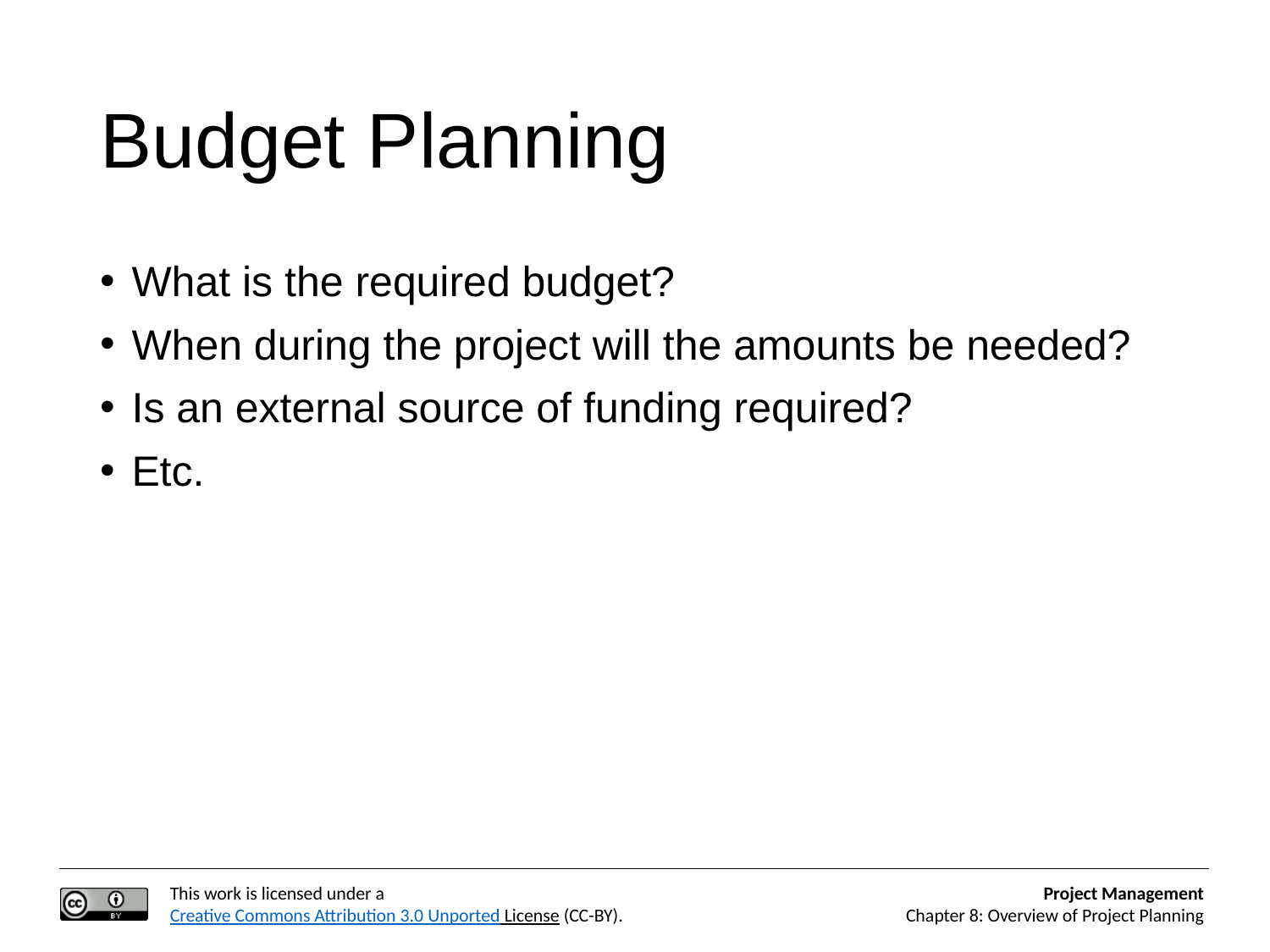

# Budget Planning
What is the required budget?
When during the project will the amounts be needed?
Is an external source of funding required?
Etc.